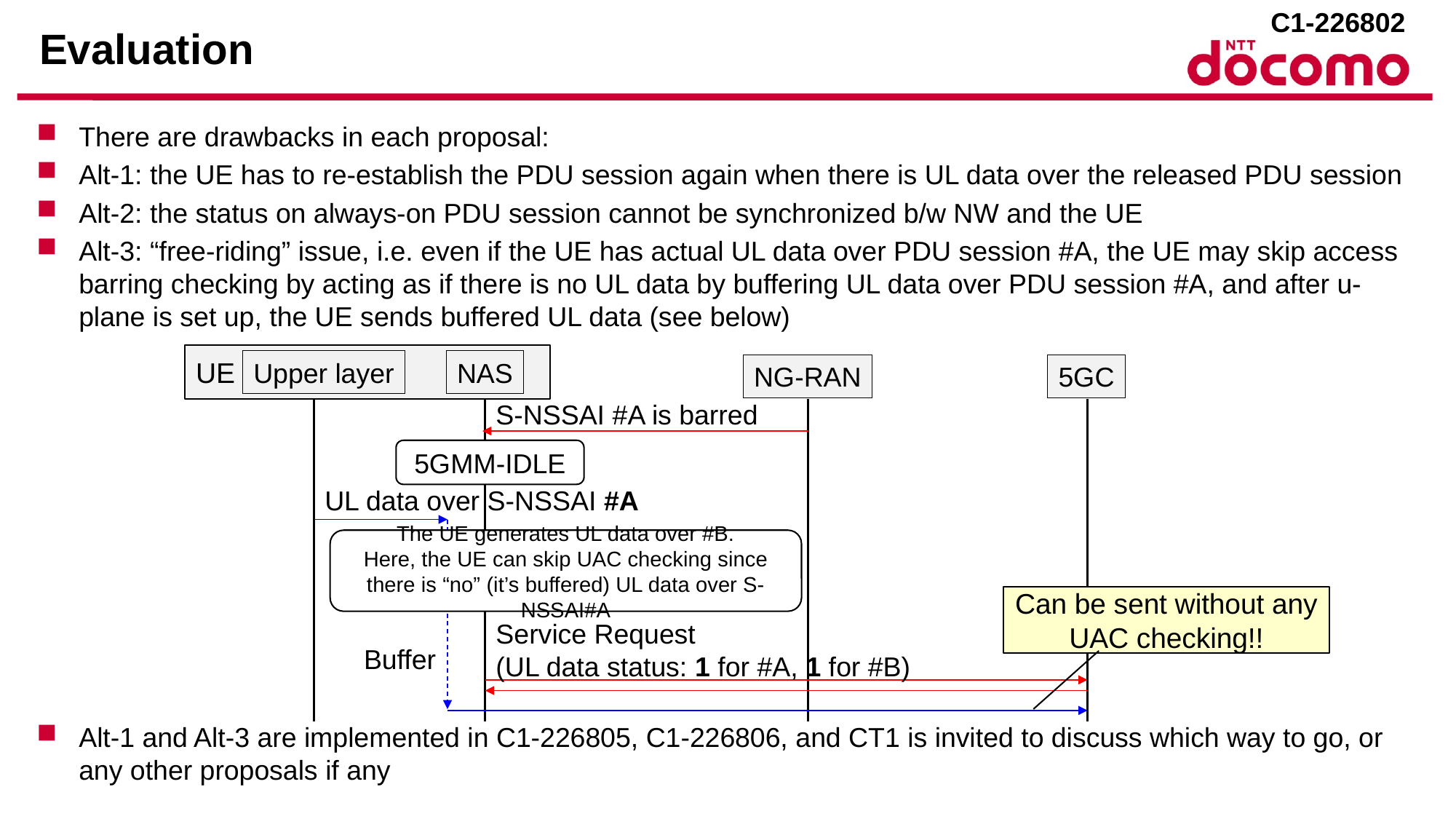

# Evaluation
There are drawbacks in each proposal:
Alt-1: the UE has to re-establish the PDU session again when there is UL data over the released PDU session
Alt-2: the status on always-on PDU session cannot be synchronized b/w NW and the UE
Alt-3: “free-riding” issue, i.e. even if the UE has actual UL data over PDU session #A, the UE may skip access barring checking by acting as if there is no UL data by buffering UL data over PDU session #A, and after u-plane is set up, the UE sends buffered UL data (see below)

Alt-1 and Alt-3 are implemented in C1-226805, C1-226806, and CT1 is invited to discuss which way to go, or any other proposals if any
UE
Upper layer
NAS
NG-RAN
5GC
S-NSSAI #A is barred
5GMM-IDLE
UL data over S-NSSAI #A
The UE generates UL data over #B.
Here, the UE can skip UAC checking since there is “no” (it’s buffered) UL data over S-NSSAI#A
Can be sent without any UAC checking!!
Service Request
(UL data status: 1 for #A, 1 for #B)
Buffer